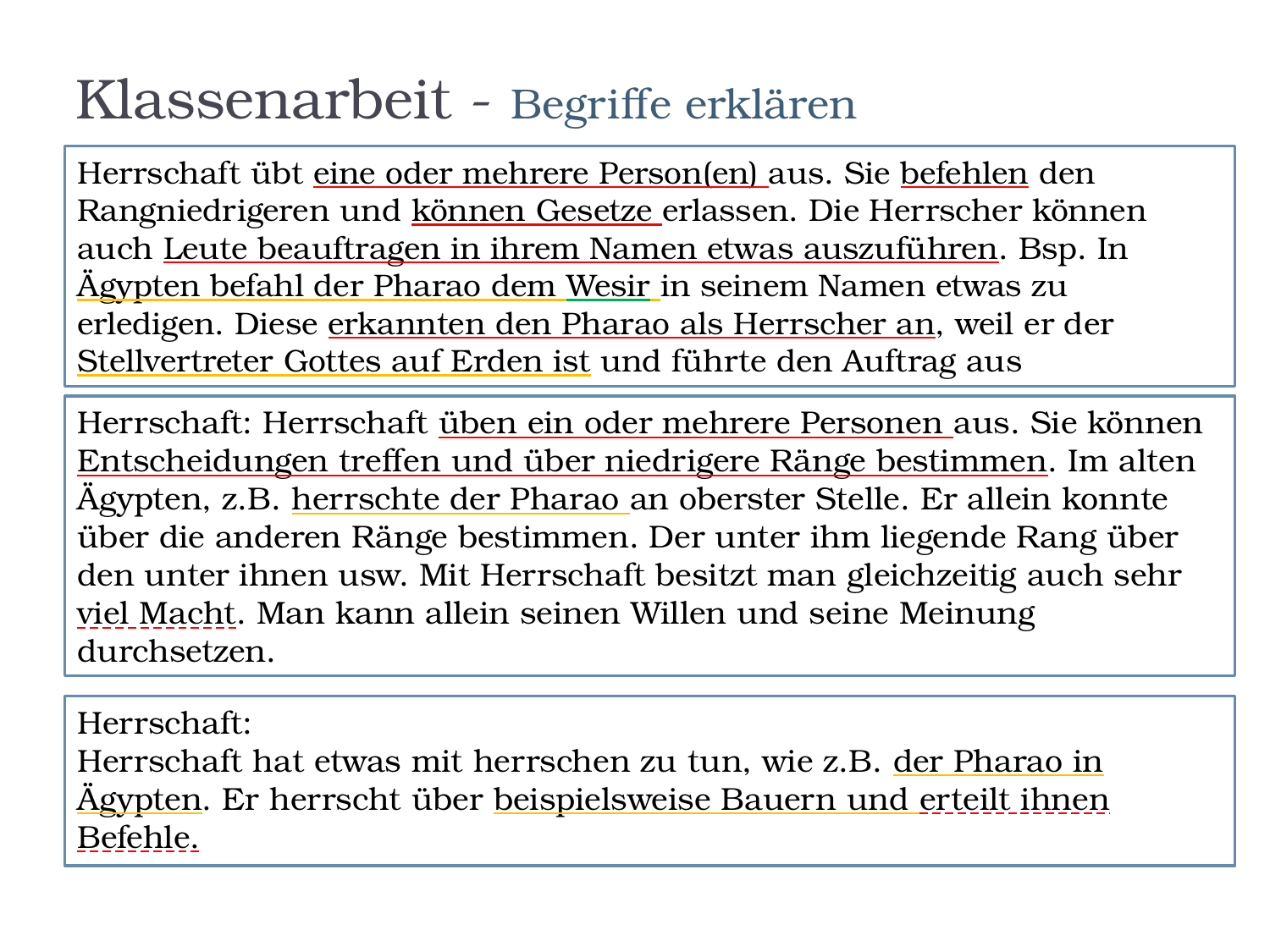

# Klassenarbeit - Begriffe erklären
Herrschaft übt eine oder mehrere Person(en) aus. Sie befehlen den Rangniedrigeren und können Gesetze erlassen. Die Herrscher können auch Leute beauftragen in ihrem Namen etwas auszuführen. Bsp. In Ägypten befahl der Pharao dem Wesir in seinem Namen etwas zu erledigen. Diese erkannten den Pharao als Herrscher an, weil er der Stellvertreter Gottes auf Erden ist und führte den Auftrag aus

Herrschaft: Herrschaft üben ein oder mehrere Personen aus. Sie können Entscheidungen treffen und über niedrigere Ränge bestimmen. Im alten Ägypten, z.B. herrschte der Pharao an oberster Stelle. Er allein konnte über die anderen Ränge bestimmen. Der unter ihm liegende Rang über den unter ihnen usw. Mit Herrschaft besitzt man gleichzeitig auch sehr viel Macht. Man kann allein seinen Willen und seine Meinung durchsetzen.
Herrschaft:
Herrschaft hat etwas mit herrschen zu tun, wie z.B. der Pharao in Ägypten. Er herrscht über beispielsweise Bauern und erteilt ihnen Befehle.
36